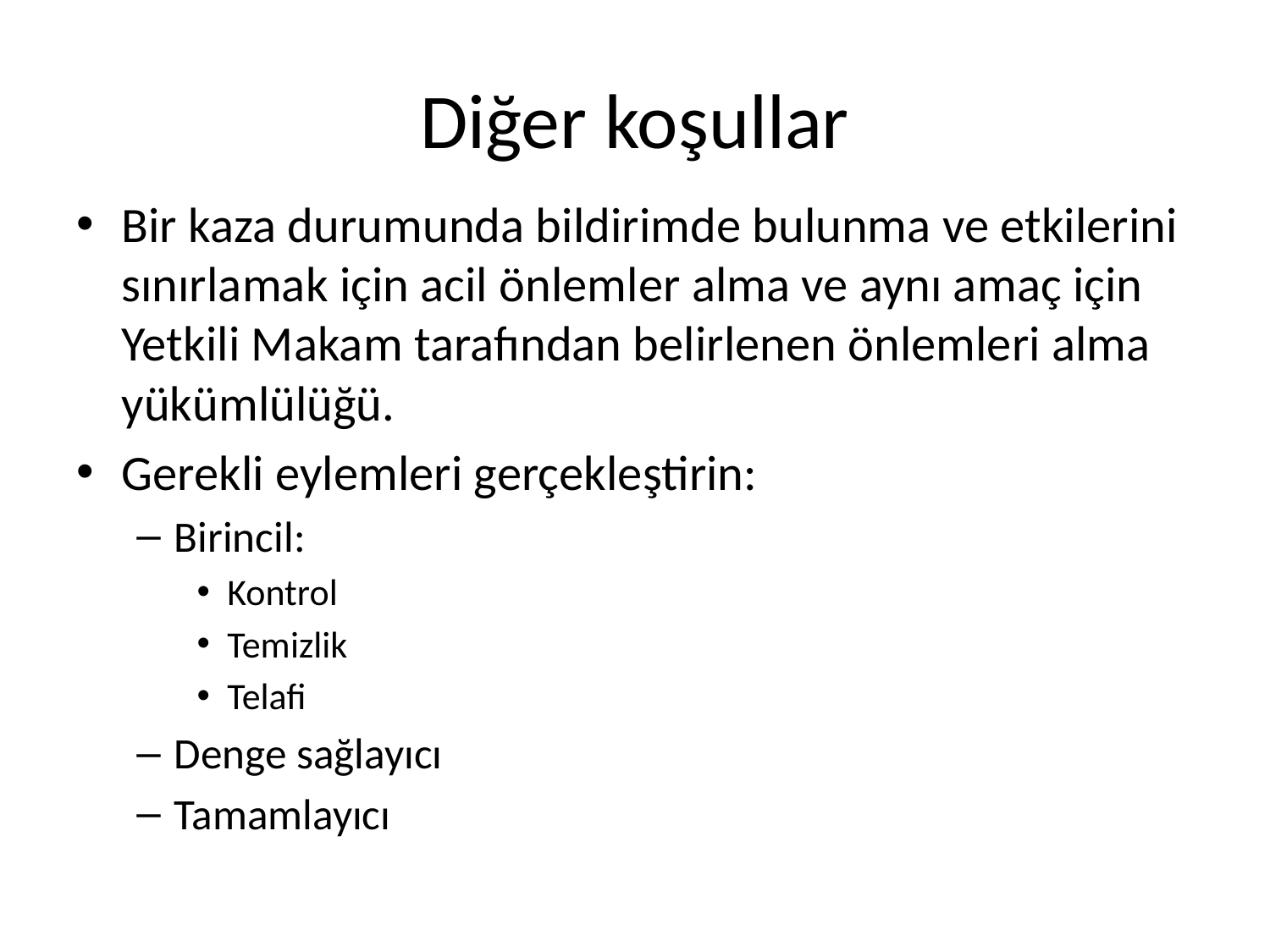

# Diğer koşullar
Bir kaza durumunda bildirimde bulunma ve etkilerini sınırlamak için acil önlemler alma ve aynı amaç için Yetkili Makam tarafından belirlenen önlemleri alma yükümlülüğü.
Gerekli eylemleri gerçekleştirin:
Birincil:
Kontrol
Temizlik
Telafi
Denge sağlayıcı
Tamamlayıcı